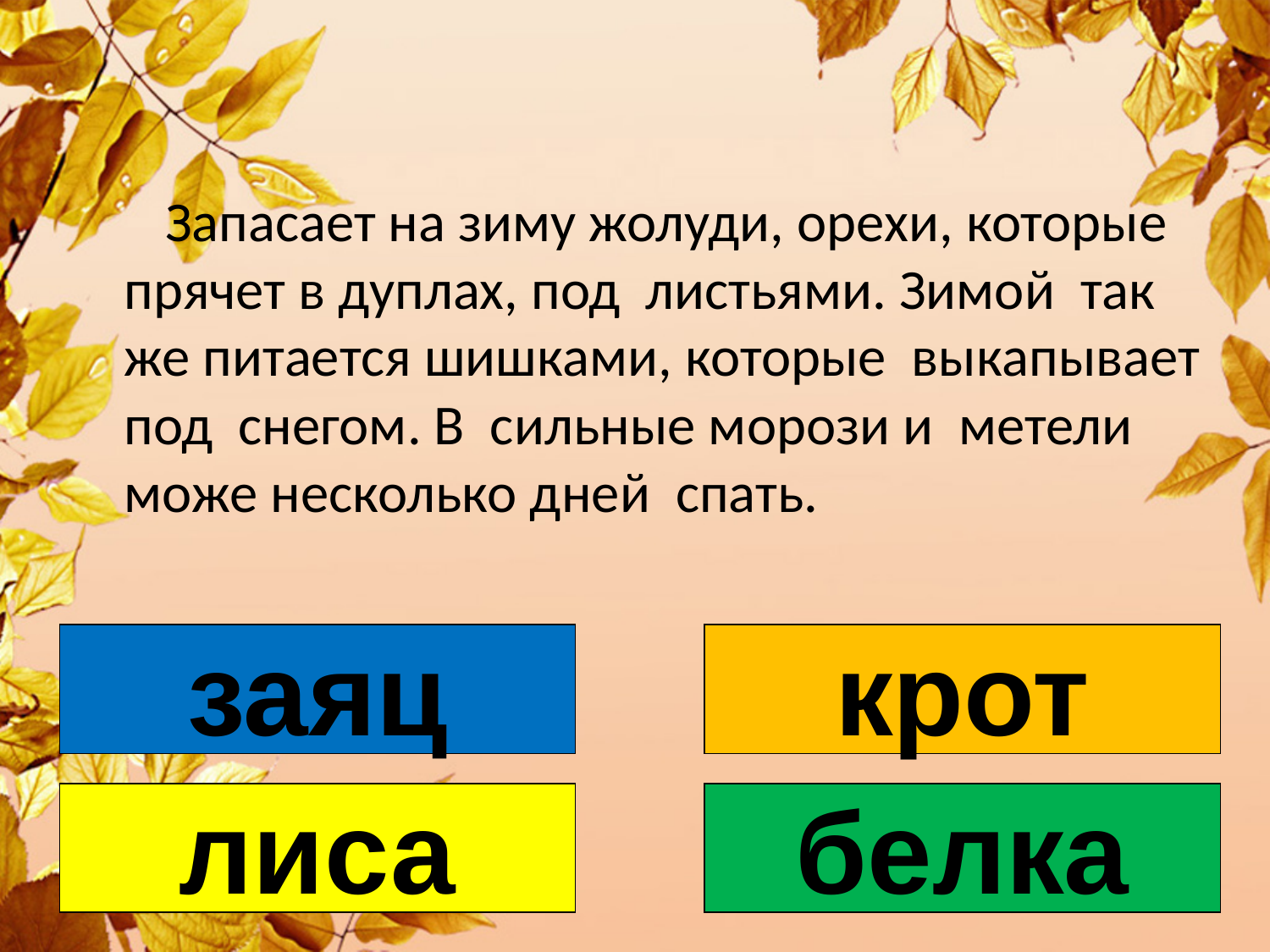

Запасает на зиму жолуди, орехи, которые прячет в дуплах, под  листьями. Зимой  так же питается шишками, которые  выкапывает под  снегом. В  сильные морози и  метели може несколько дней  спать.

заяц
крот
лиса
белка